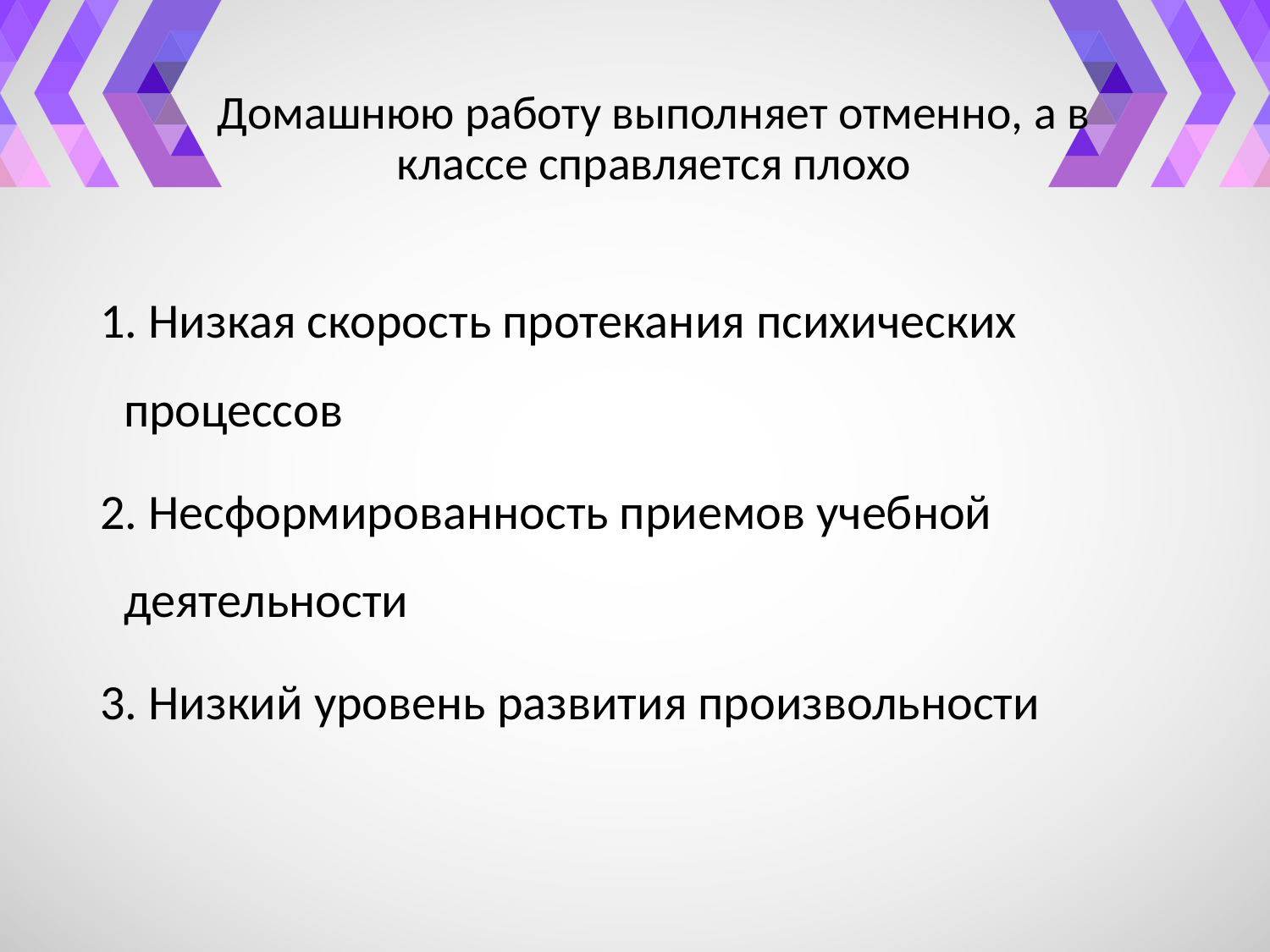

# Домашнюю работу выполняет отменно, а в классе справляется плохо
1. Низкая скорость протекания психических процессов
2. Несформированность приемов учебной деятельности
3. Низкий уровень развития произвольности